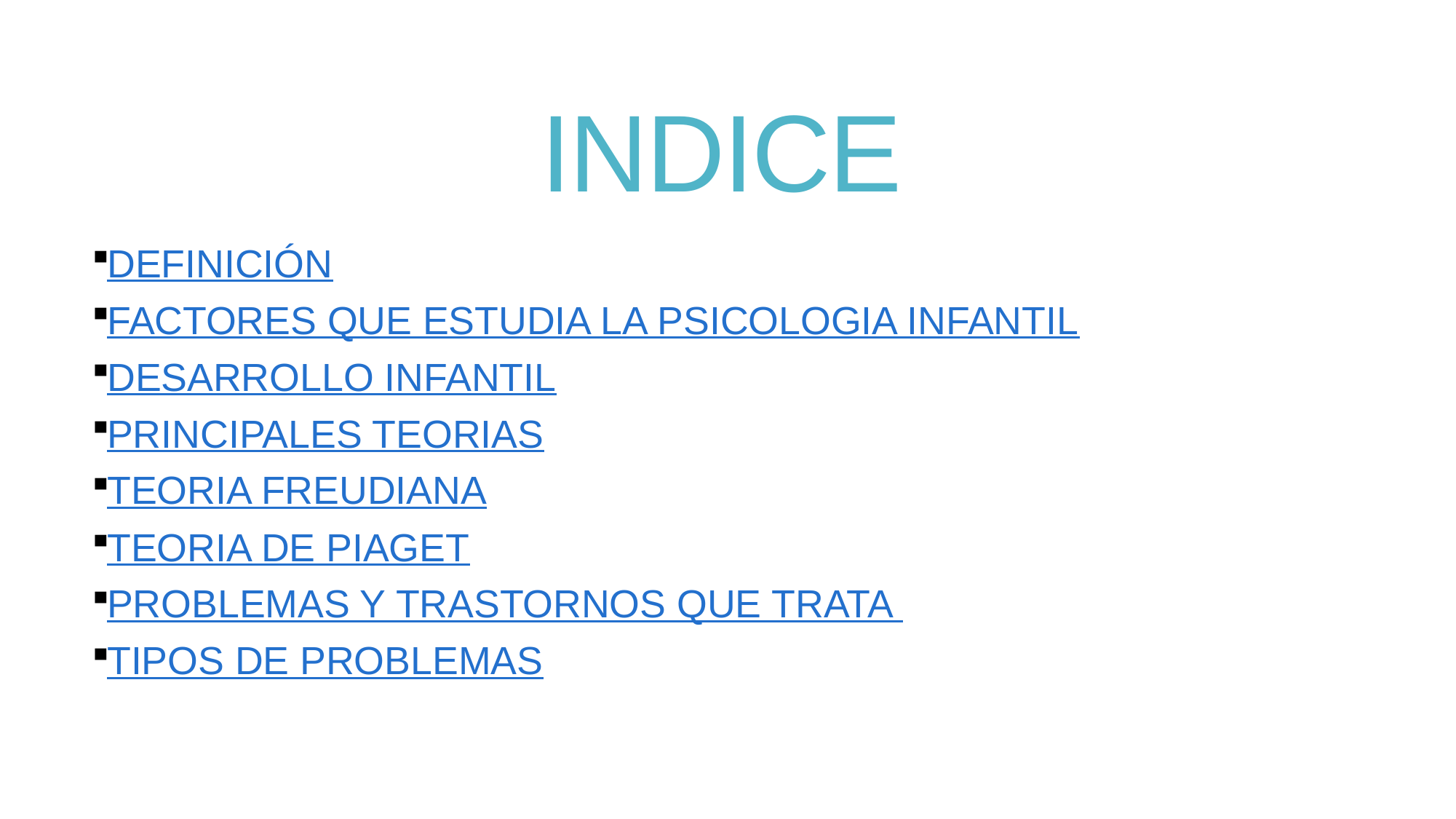

# INDICE
DEFINICIÓN
FACTORES QUE ESTUDIA LA PSICOLOGIA INFANTIL
DESARROLLO INFANTIL
PRINCIPALES TEORIAS
TEORIA FREUDIANA
TEORIA DE PIAGET
PROBLEMAS Y TRASTORNOS QUE TRATA
TIPOS DE PROBLEMAS